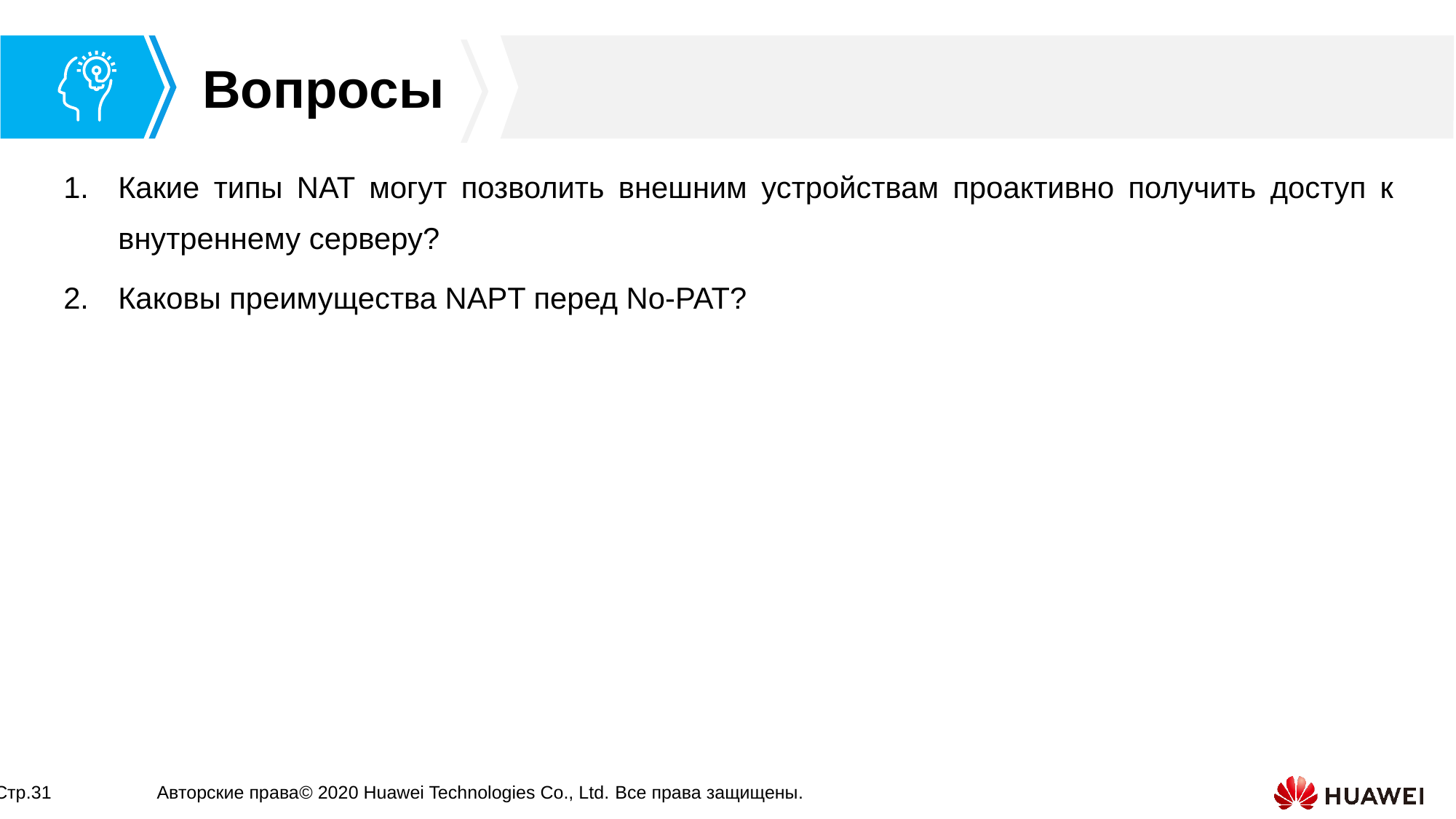

Какие типы NAT могут позволить внешним устройствам проактивно получить доступ к внутреннему серверу?
Каковы преимущества NAPT перед No-PAT?